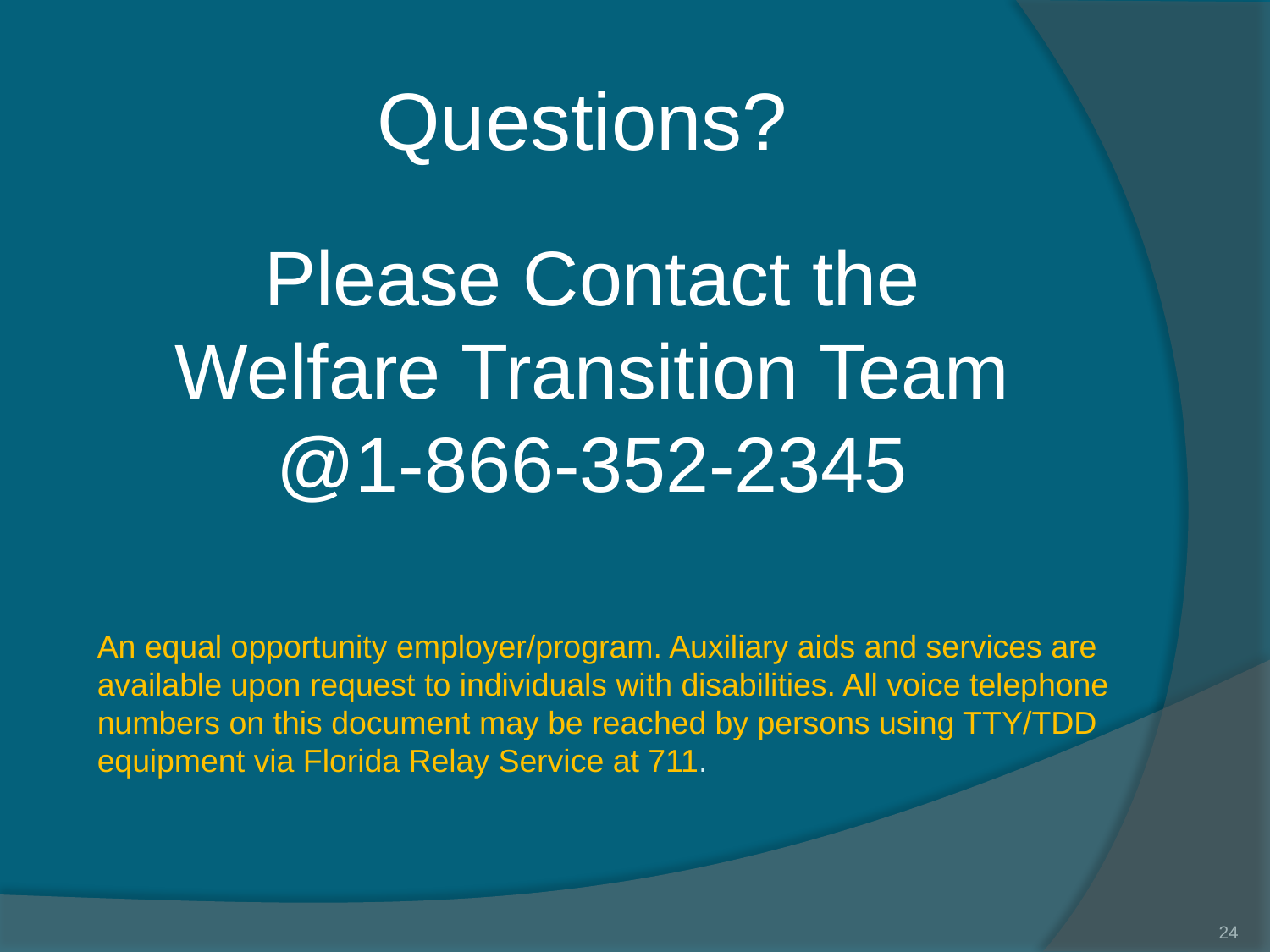

# Questions?
Please Contact the
Welfare Transition Team
@1-866-352-2345

An equal opportunity employer/program. Auxiliary aids and services are available upon request to individuals with disabilities. All voice telephone numbers on this document may be reached by persons using TTY/TDD equipment via Florida Relay Service at 711.
24